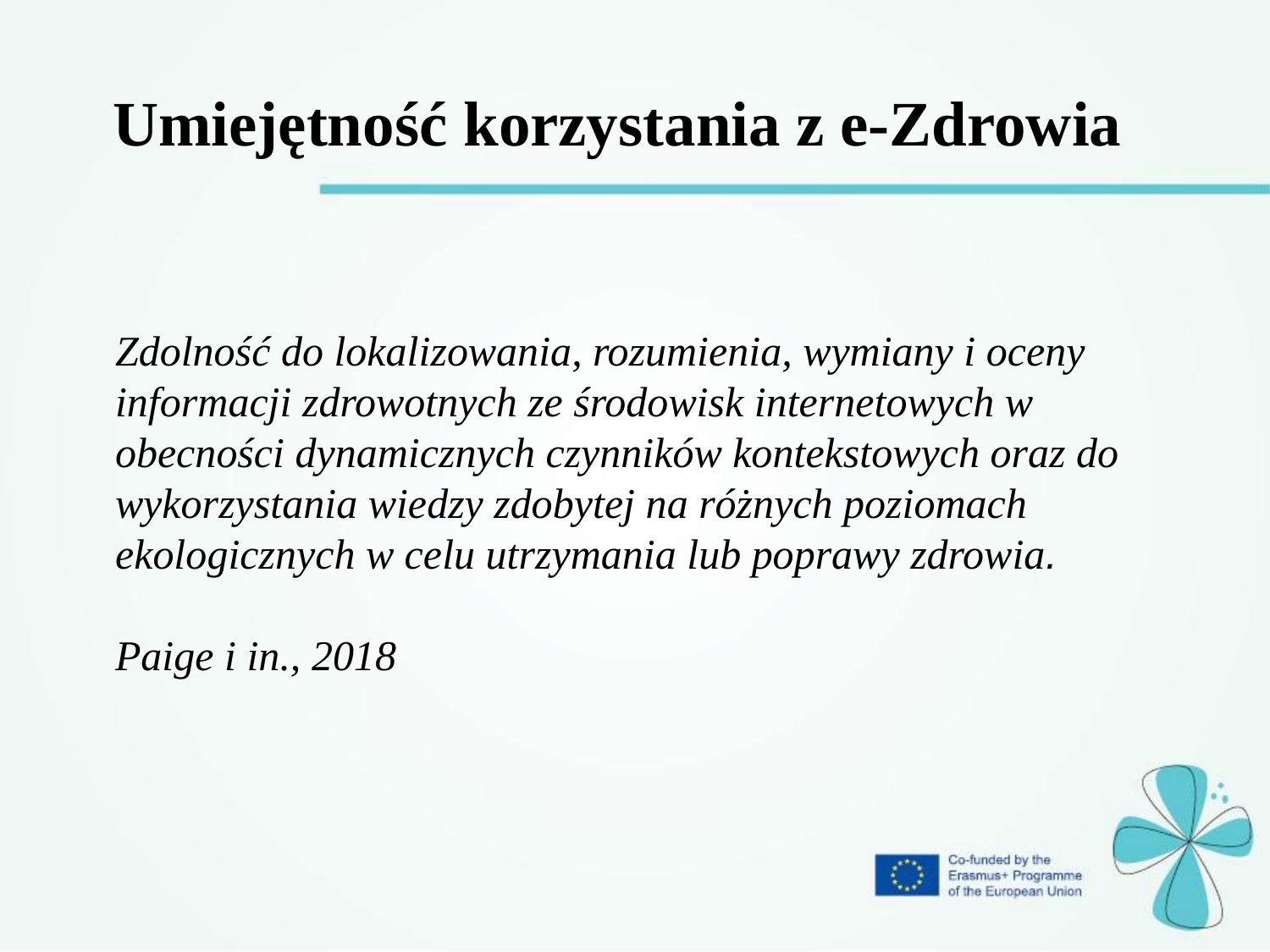

Umiejętność korzystania z e-Zdrowia

Zdolność do lokalizowania, rozumienia, wymiany i oceny informacji zdrowotnych ze środowisk internetowych w obecności dynamicznych czynników kontekstowych oraz do wykorzystania wiedzy zdobytej na różnych poziomach ekologicznych w celu utrzymania lub poprawy zdrowia.
Paige i in., 2018